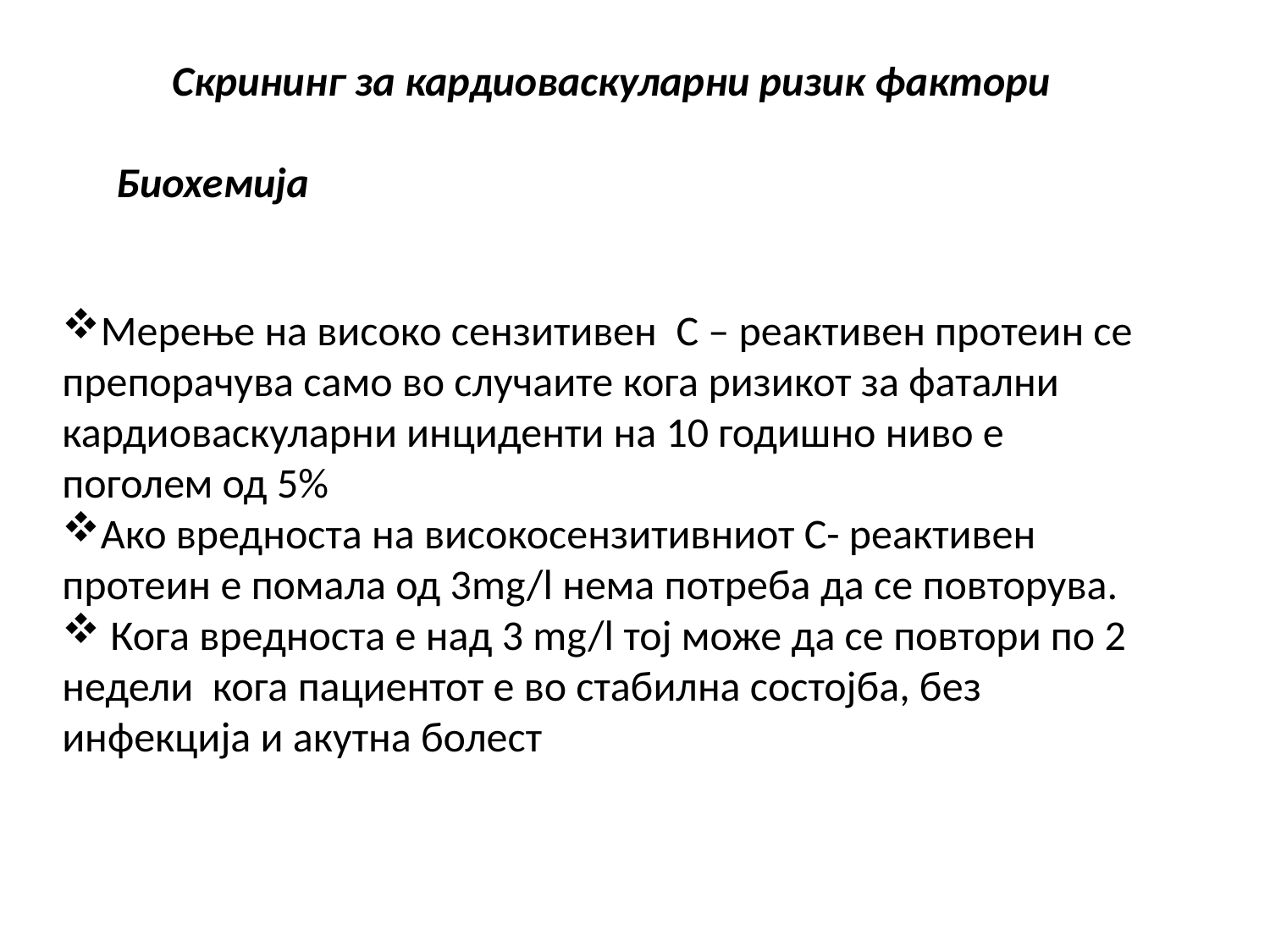

# Скрининг за кардиоваскуларни ризик фактори
Биохемија
Мерење на високо сензитивен  С – реактивен протеин се препорачува само во случаите кога ризикот за фатални кардиоваскуларни инциденти на 10 годишно ниво е поголем од 5%
Ако вредноста на високосензитивниот С- реактивен протеин е помала од 3mg/l нема потреба да се повторува.
 Кога вредноста е над 3 mg/l тој може да се повтори по 2 недели  кога пациентот е во стабилна состојба, без инфекција и акутна болест